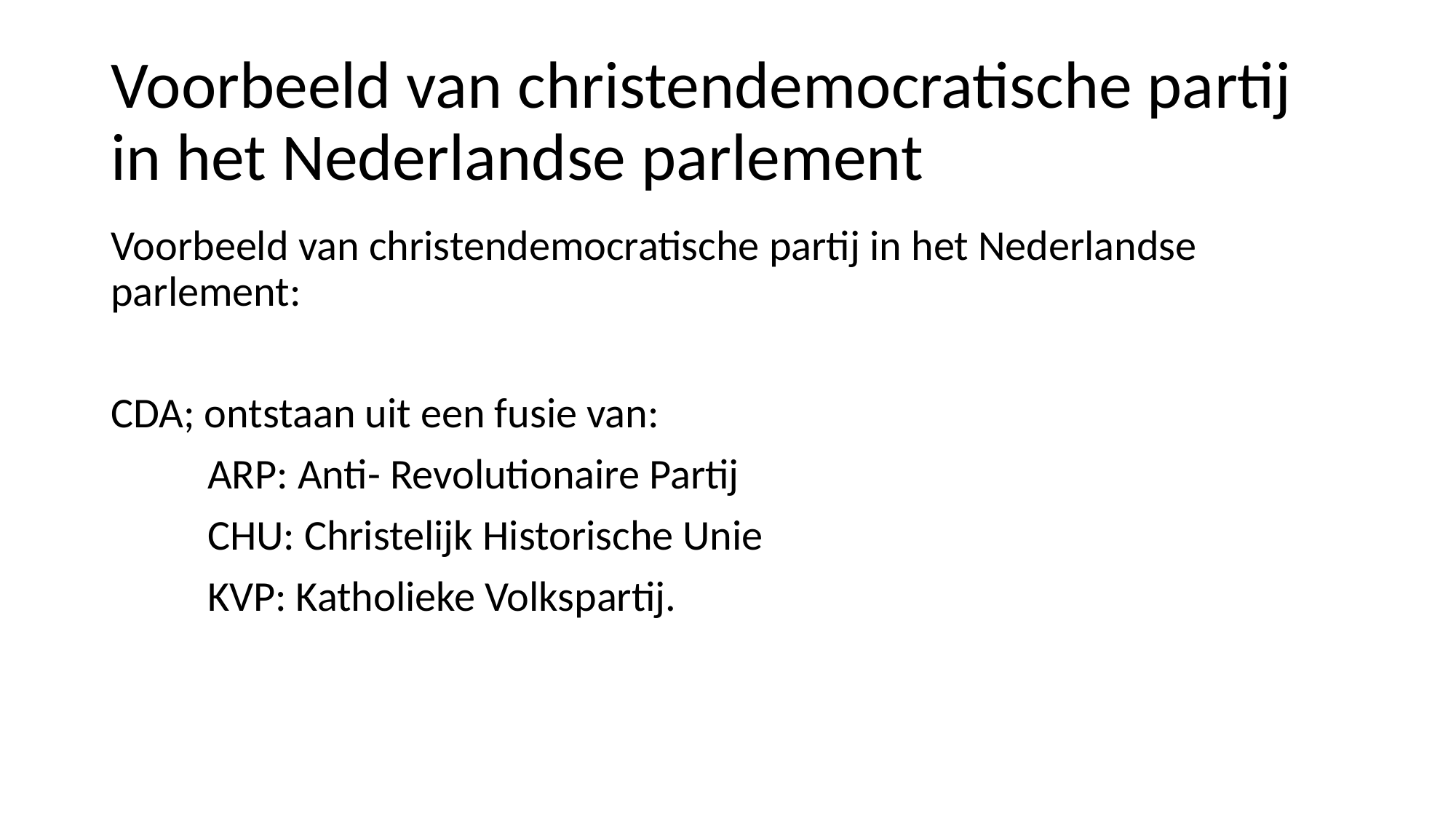

# Voorbeeld van christendemocratische partij in het Nederlandse parlement
Voorbeeld van christendemocratische partij in het Nederlandse parlement:

CDA; ontstaan uit een fusie van:
          ARP: Anti- Revolutionaire Partij
          CHU: Christelijk Historische Unie
          KVP: Katholieke Volkspartij.